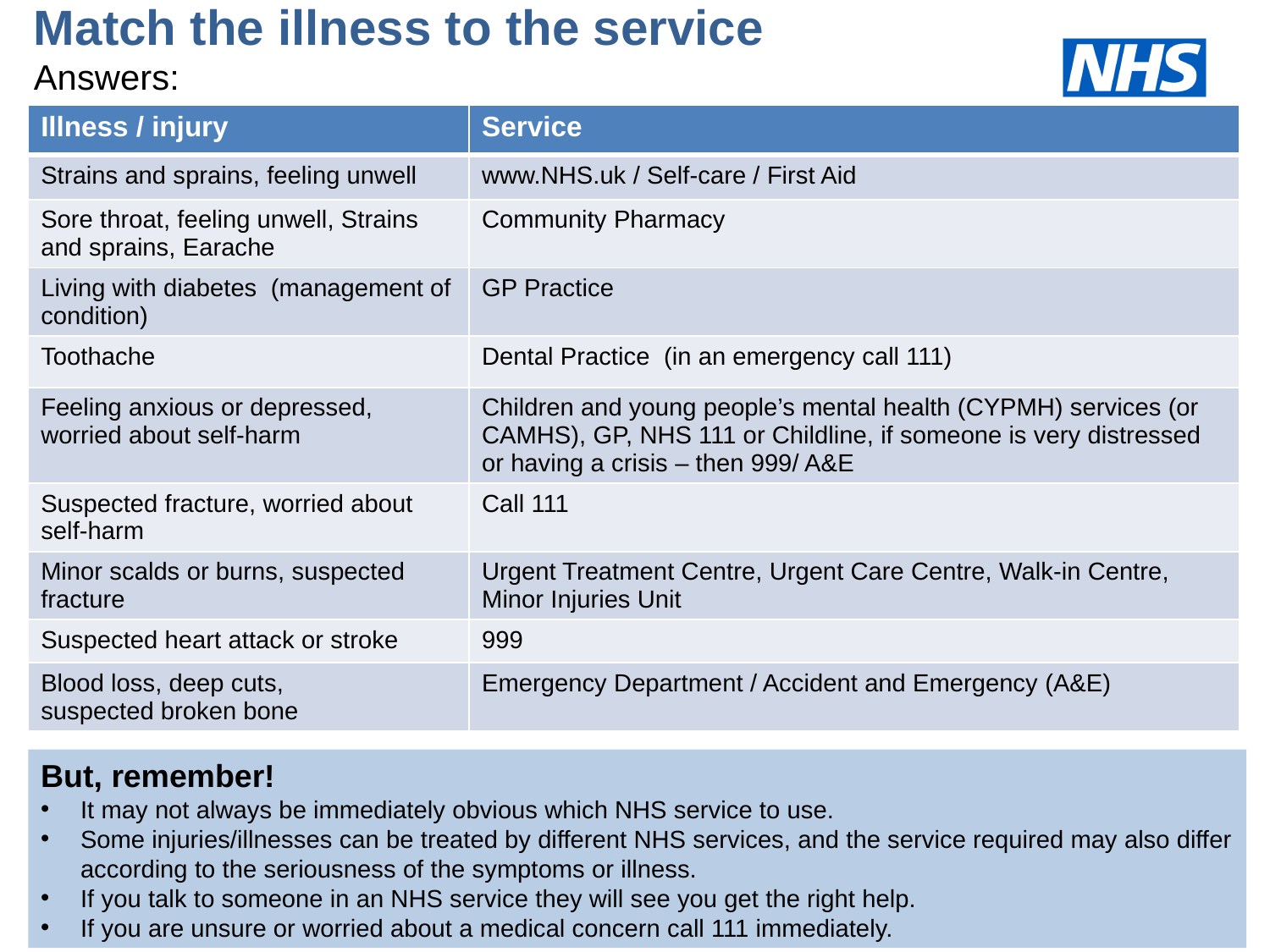

# Match the illness to the service Answers:
| Illness / injury | Service |
| --- | --- |
| Strains and sprains, feeling unwell | www.NHS.uk / Self-care / First Aid |
| Sore throat, feeling unwell, Strains and sprains, Earache | Community Pharmacy |
| Living with diabetes (management of condition) | GP Practice |
| Toothache | Dental Practice (in an emergency call 111) |
| Feeling anxious or depressed, worried about self-harm | Children and young people’s mental health (CYPMH) services (or CAMHS), GP, NHS 111 or Childline, if someone is very distressed or having a crisis – then 999/ A&E |
| Suspected fracture, worried about self-harm | Call 111 |
| Minor scalds or burns, suspected fracture | Urgent Treatment Centre, Urgent Care Centre, Walk-in Centre, Minor Injuries Unit |
| Suspected heart attack or stroke | 999 |
| Blood loss, deep cuts, suspected broken bone | Emergency Department / Accident and Emergency (A&E) |
But, remember!
It may not always be immediately obvious which NHS service to use.
Some injuries/illnesses can be treated by different NHS services, and the service required may also differ according to the seriousness of the symptoms or illness.
If you talk to someone in an NHS service they will see you get the right help.
If you are unsure or worried about a medical concern call 111 immediately.